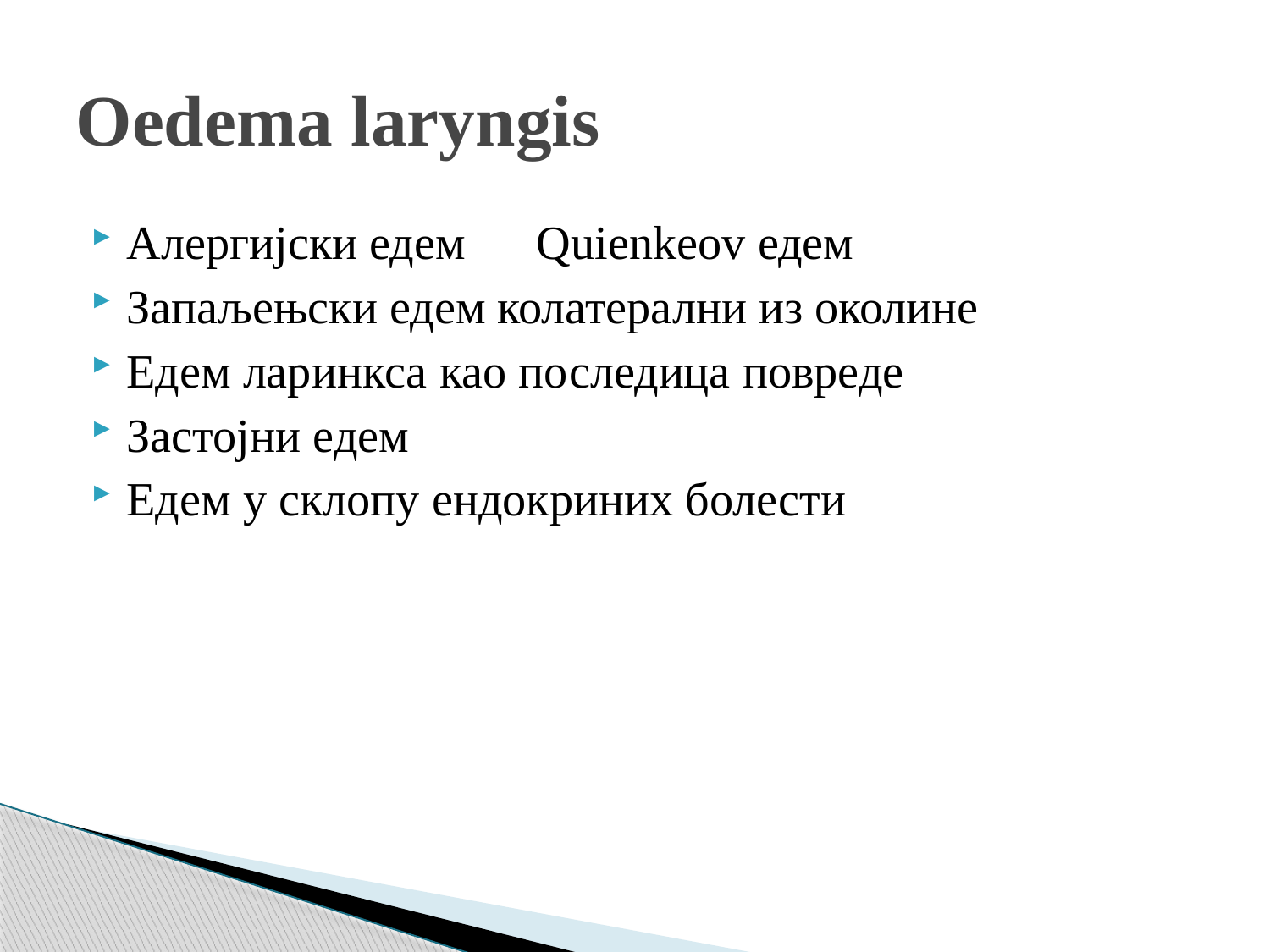

# Oedema laryngis
Алергијски едем      Quienkeov едем
Запаљењски едем колатерални из околине
Едем ларинкса као последица повреде
Застојни едем
Едем у склопу ендокриних болести